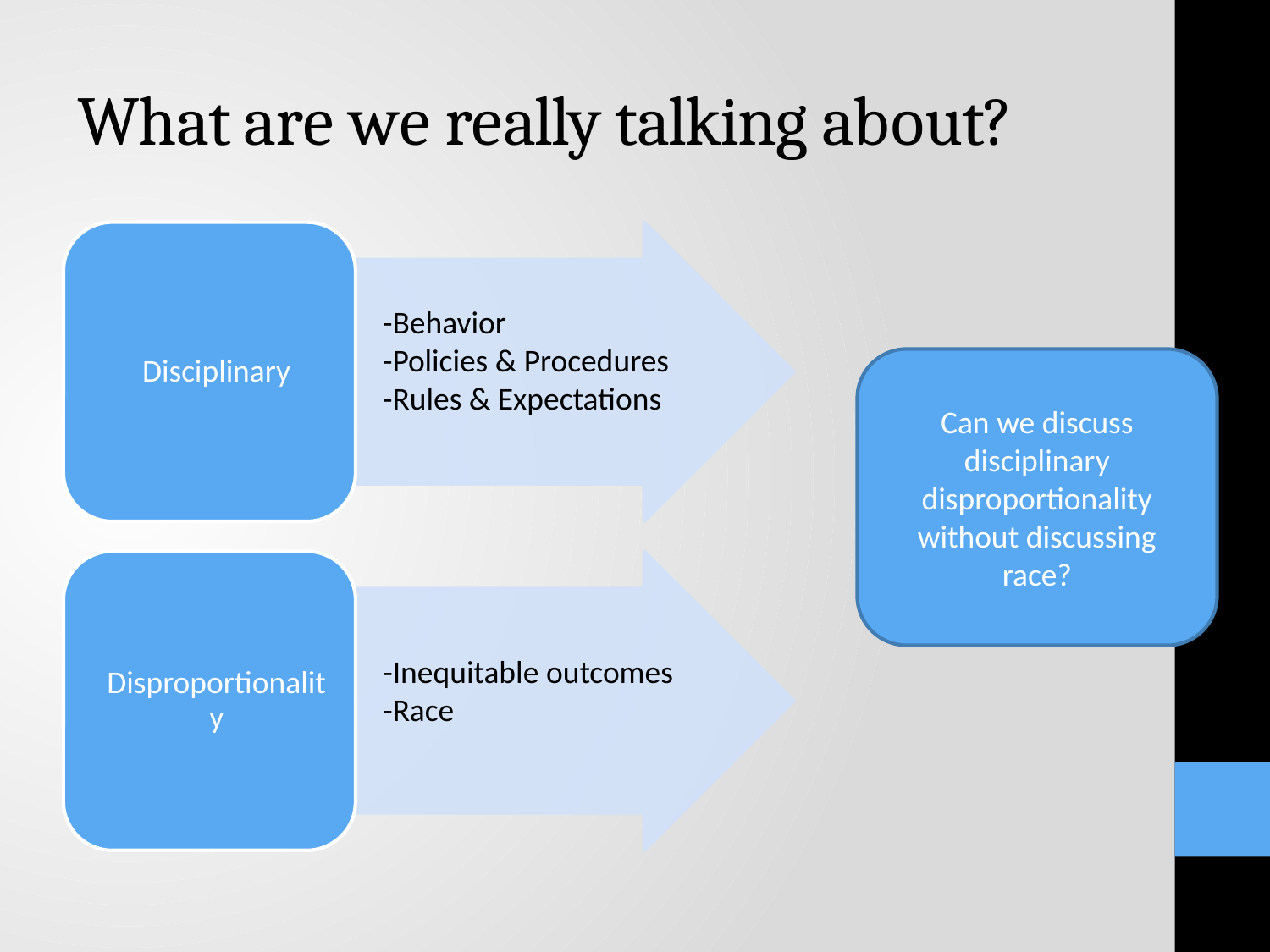

# What are we really talking about?

Disciplinary

Disproportionality
-Behavior
-Policies & Procedures
-Rules & Expectations
Can we discuss disciplinary disproportionality without discussing race?
-Inequitable outcomes
-Race